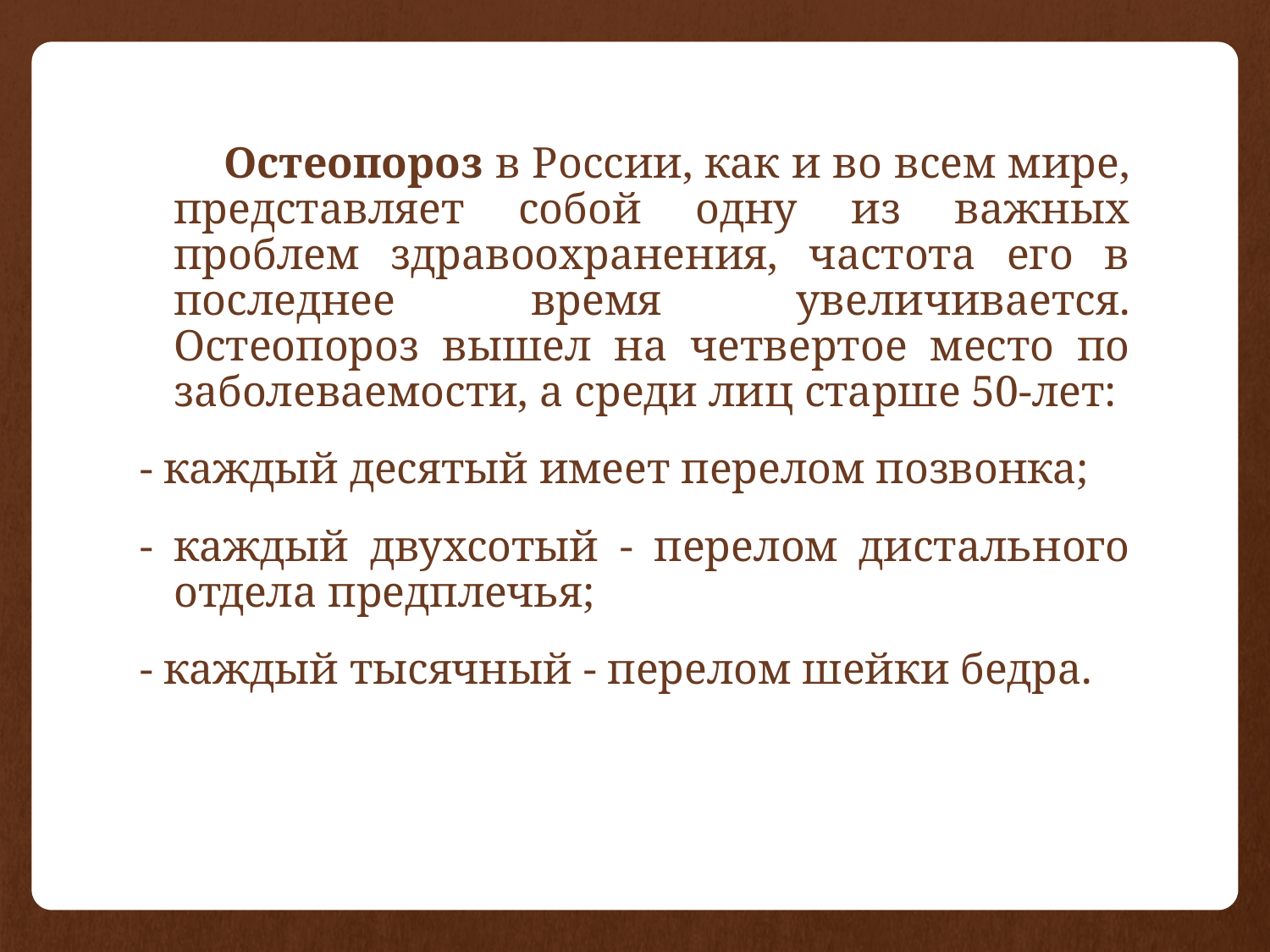

Остеопороз в России, как и во всем мире, представляет собой одну из важных проблем здравоохранения, частота его в последнее время увеличивается. Остеопороз вышел на четвертое место по заболеваемости, а среди лиц старше 50-лет:
- каждый десятый имеет перелом позвонка;
- каждый двухсотый - перелом дистального отдела предплечья;
- каждый тысячный - перелом шейки бедра.